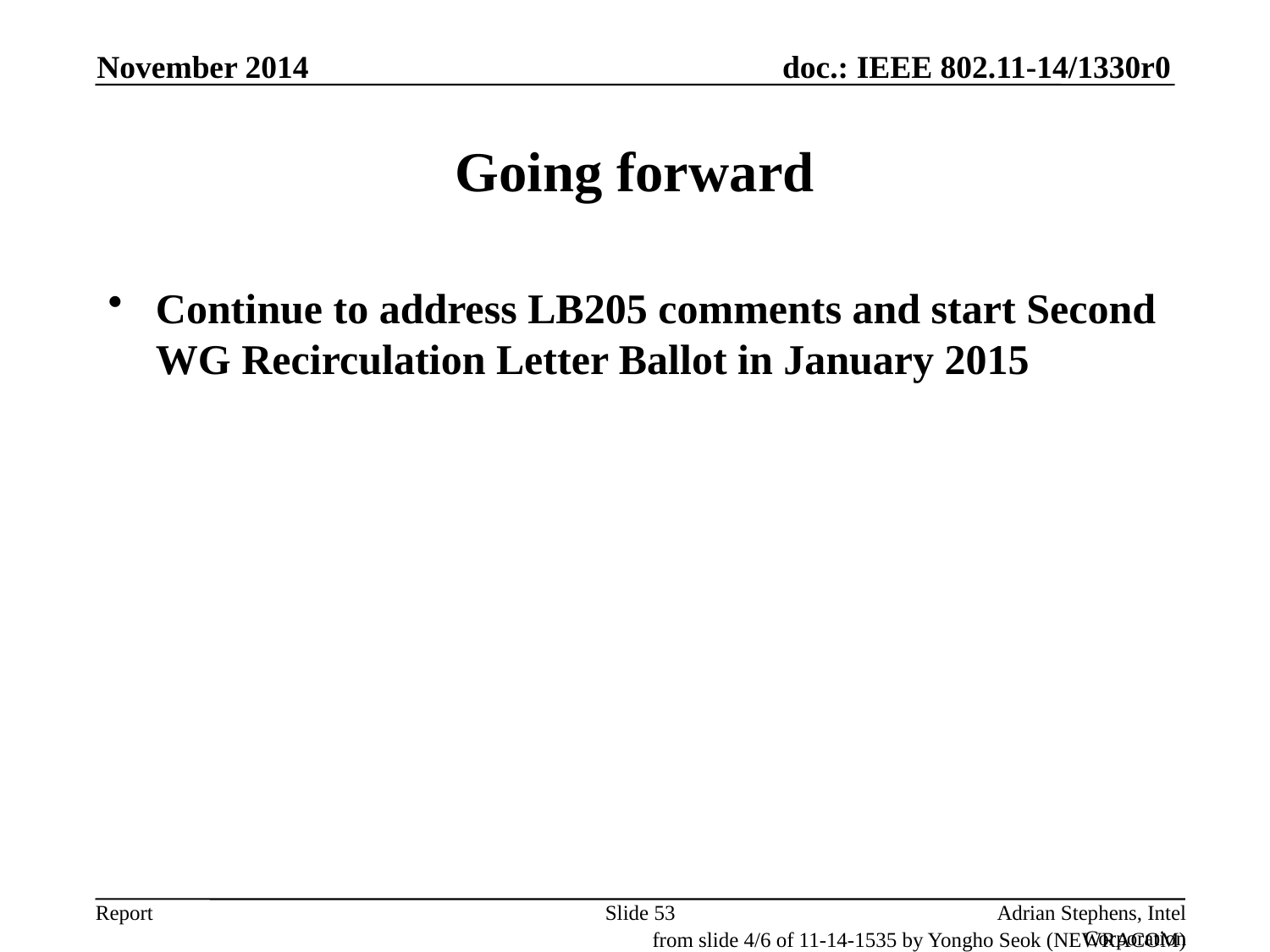

November 2014
# Going forward
Continue to address LB205 comments and start Second WG Recirculation Letter Ballot in January 2015

Slide 53
Adrian Stephens, Intel Corporation
from slide 4/6 of 11-14-1535 by Yongho Seok (NEWRACOM)